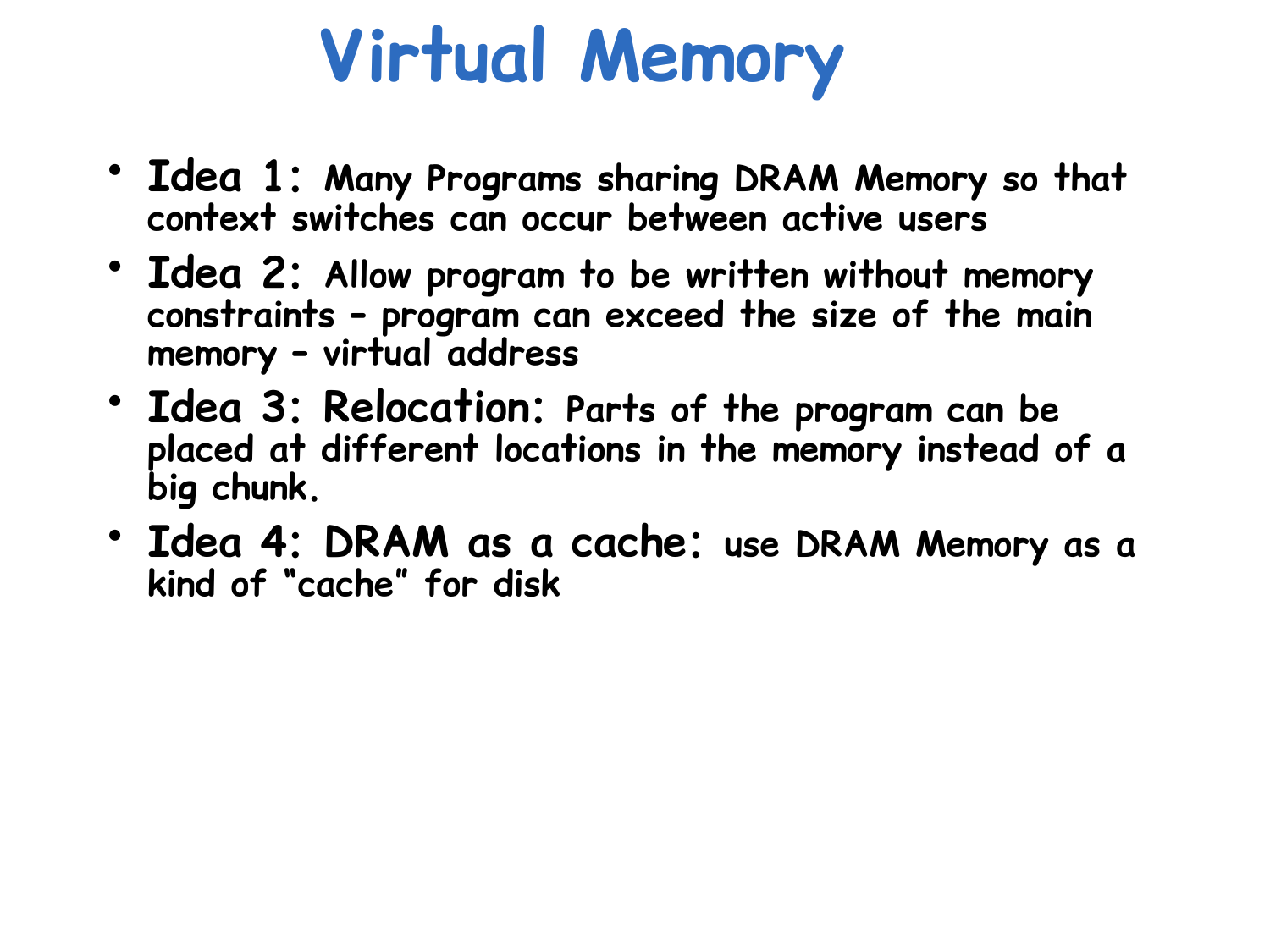

# Virtual Memory
Idea 1: Many Programs sharing DRAM Memory so that context switches can occur between active users
Idea 2: Allow program to be written without memory constraints – program can exceed the size of the main memory – virtual address
Idea 3: Relocation: Parts of the program can be placed at different locations in the memory instead of a big chunk.
Idea 4: DRAM as a cache: use DRAM Memory as a kind of “cache” for disk